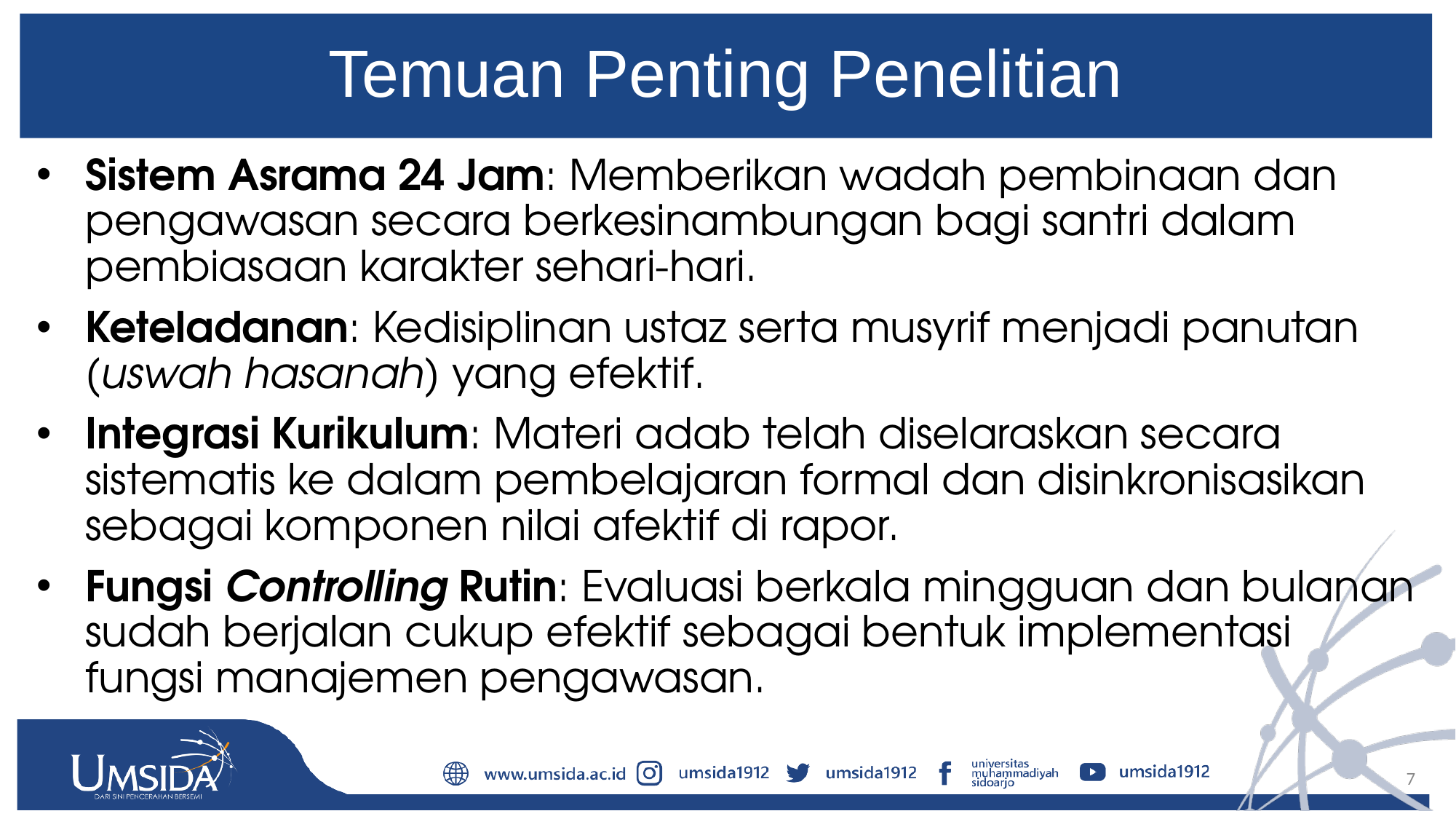

# Temuan Penting Penelitian
Sistem Asrama 24 Jam: Memberikan wadah pembinaan dan pengawasan secara berkesinambungan bagi santri dalam pembiasaan karakter sehari-hari.
Keteladanan: Kedisiplinan ustaz serta musyrif menjadi panutan (uswah hasanah) yang efektif.
Integrasi Kurikulum: Materi adab telah diselaraskan secara sistematis ke dalam pembelajaran formal dan disinkronisasikan sebagai komponen nilai afektif di rapor.
Fungsi Controlling Rutin: Evaluasi berkala mingguan dan bulanan sudah berjalan cukup efektif sebagai bentuk implementasi fungsi manajemen pengawasan.